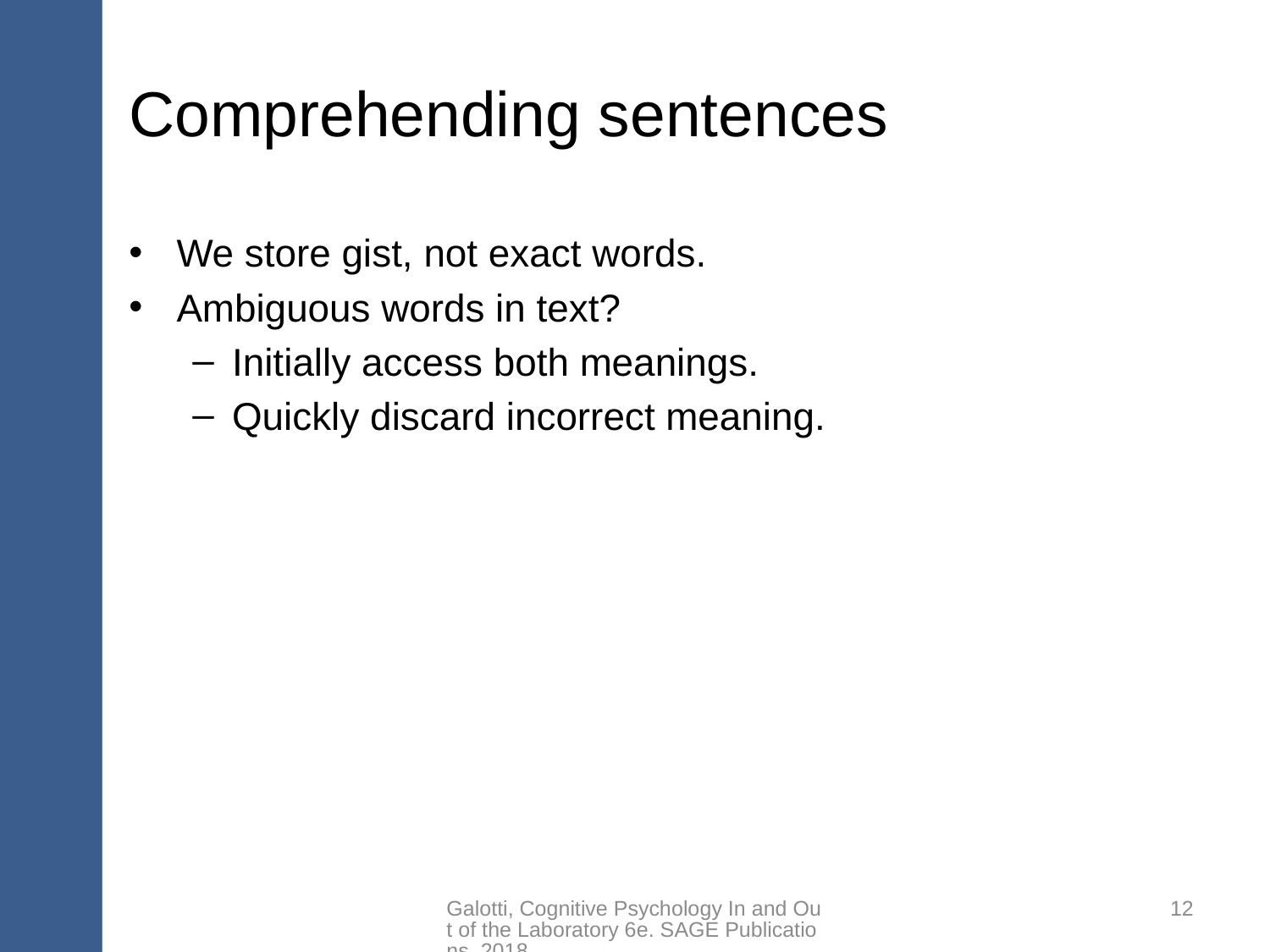

# Comprehending sentences
We store gist, not exact words.
Ambiguous words in text?
Initially access both meanings.
Quickly discard incorrect meaning.
Galotti, Cognitive Psychology In and Out of the Laboratory 6e. SAGE Publications, 2018.
12